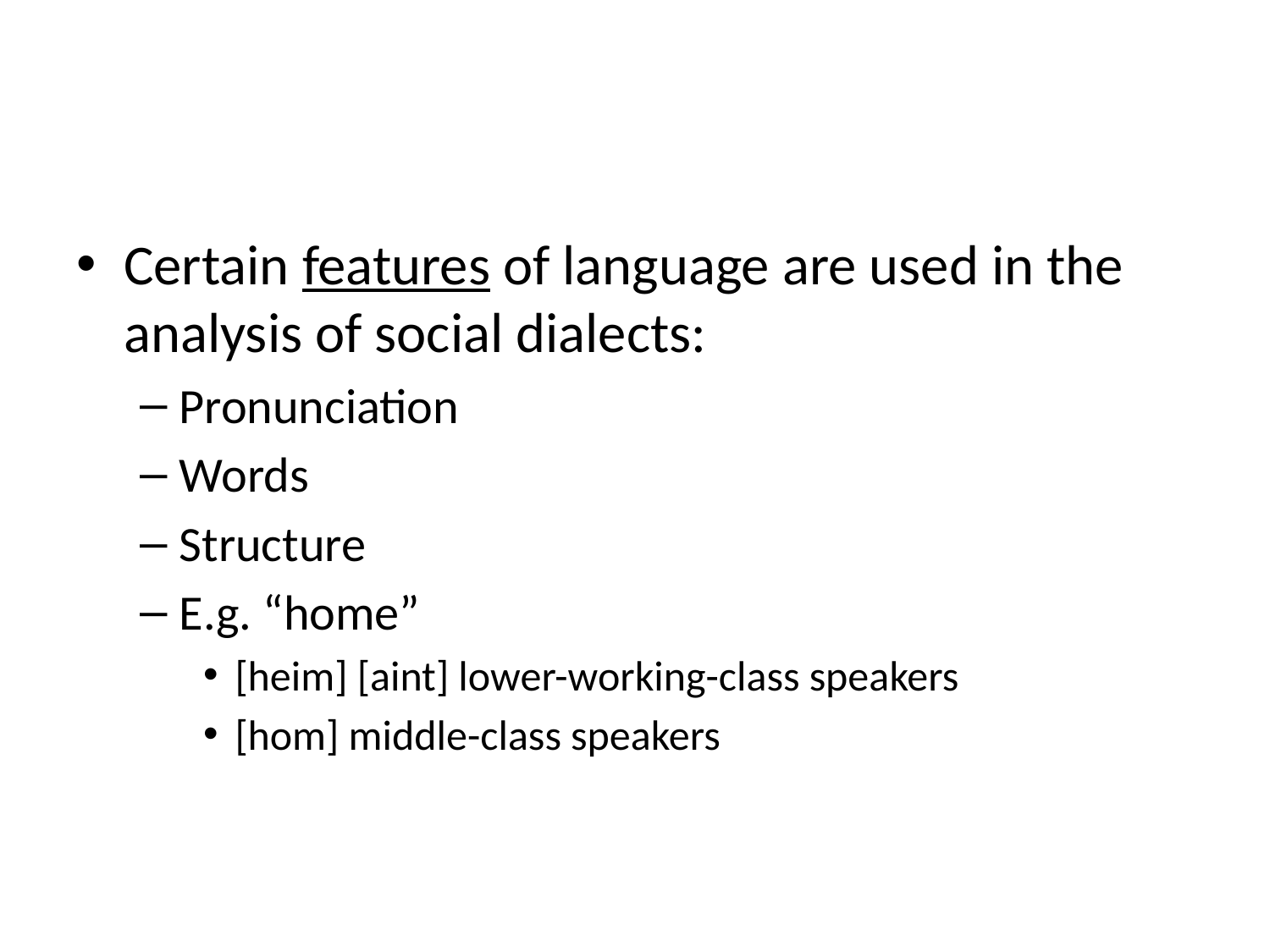

#
Certain features of language are used in the analysis of social dialects:
Pronunciation
Words
Structure
E.g. “home”
[heim] [aint] lower-working-class speakers
[hom] middle-class speakers